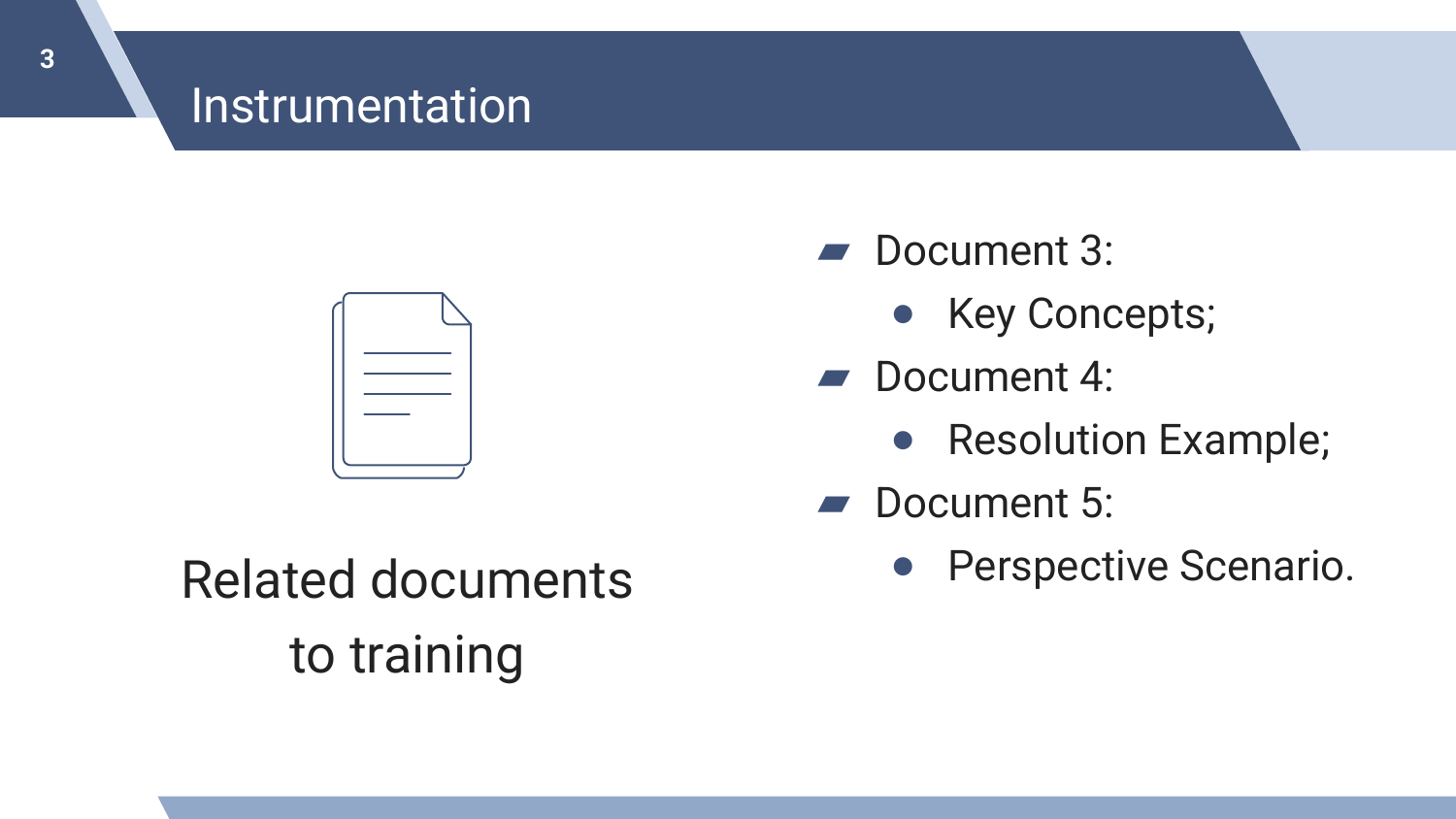

3
# Instrumentation
Document 3:
Key Concepts;
Document 4:
Resolution Example;
Document 5:
Perspective Scenario.

Related documents
to training